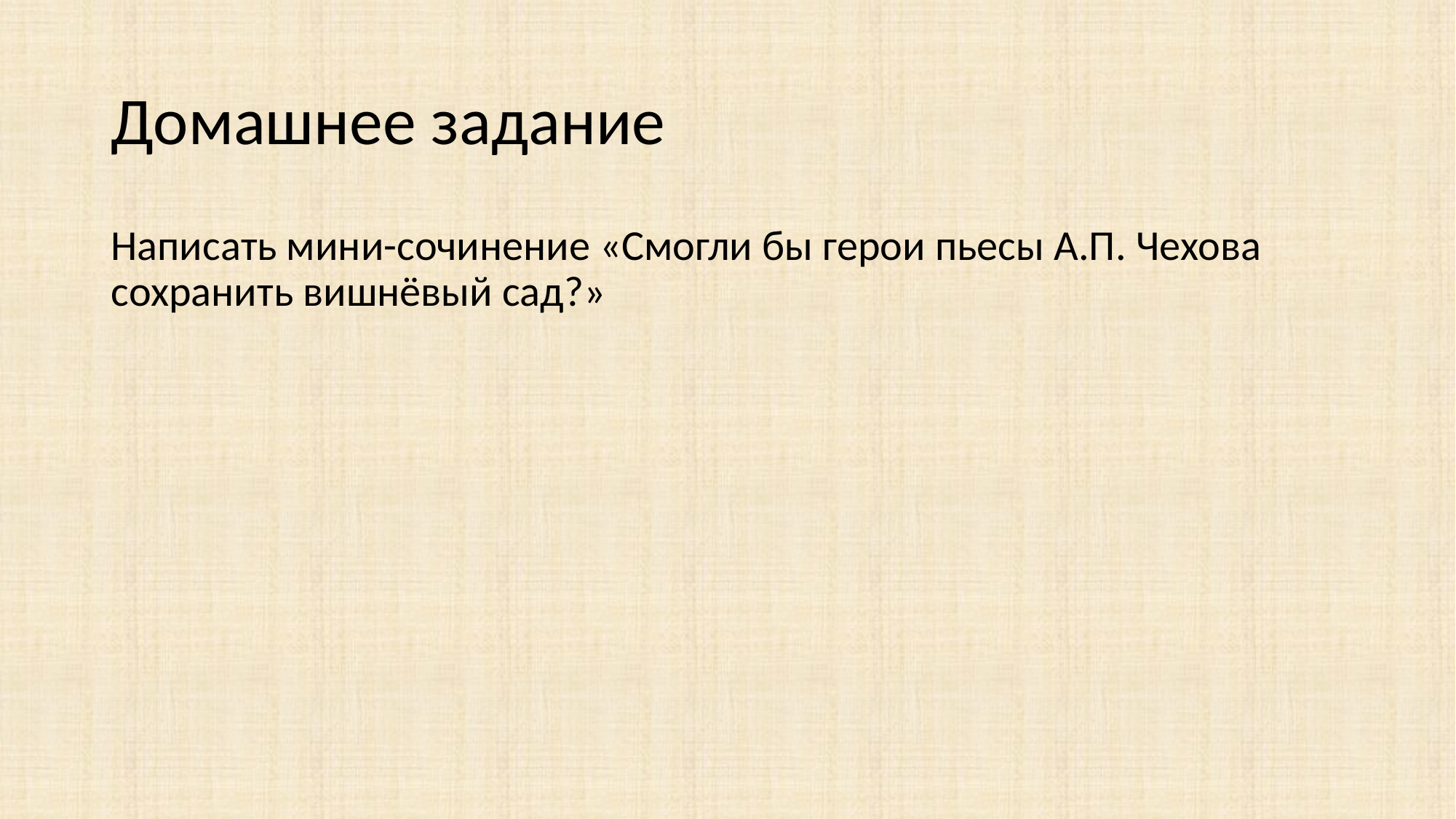

# Домашнее задание
Написать мини-сочинение «Смогли бы герои пьесы А.П. Чехова сохранить вишнёвый сад?»